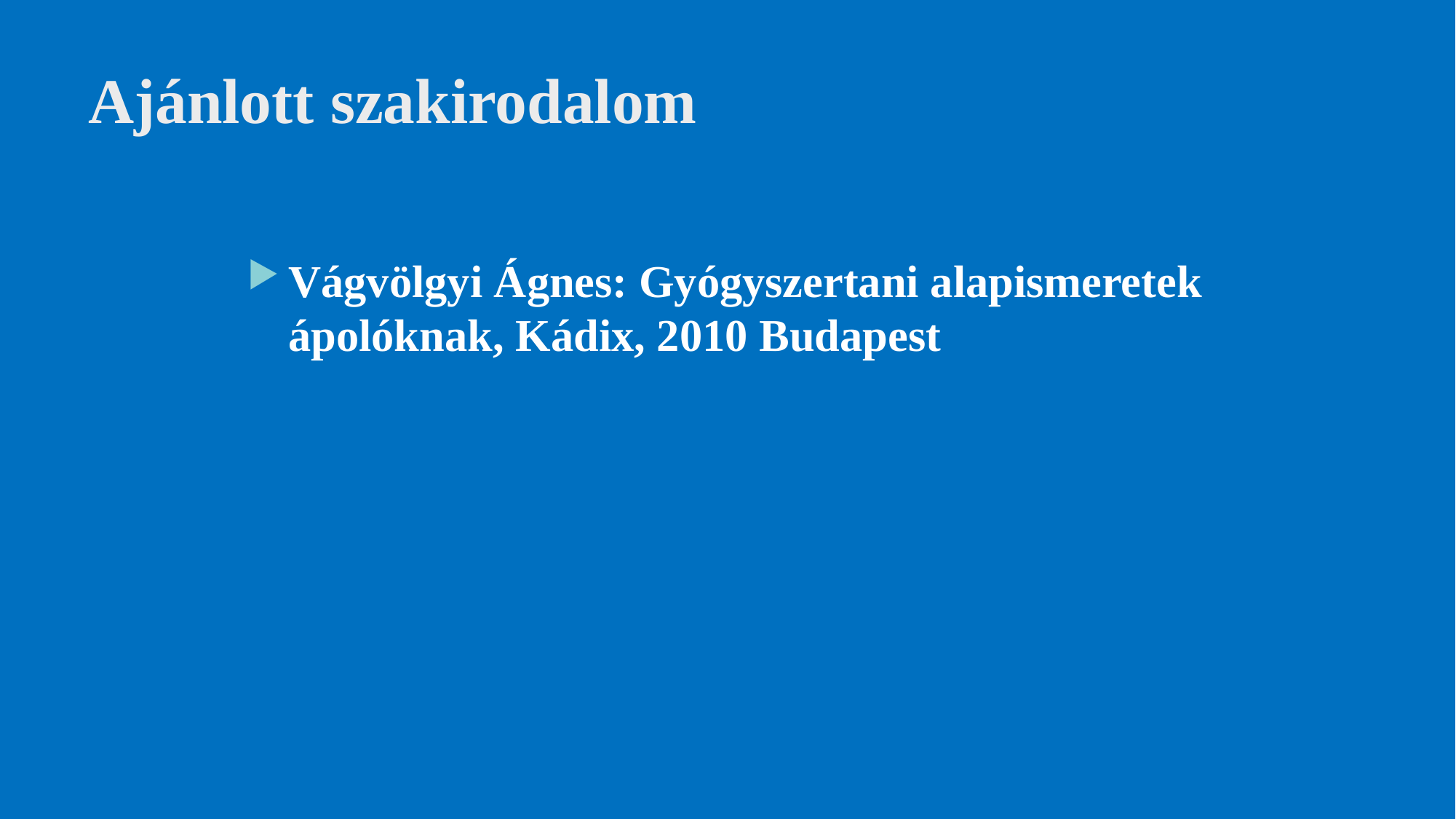

# Ajánlott szakirodalom
Vágvölgyi Ágnes: Gyógyszertani alapismeretek ápolóknak, Kádix, 2010 Budapest